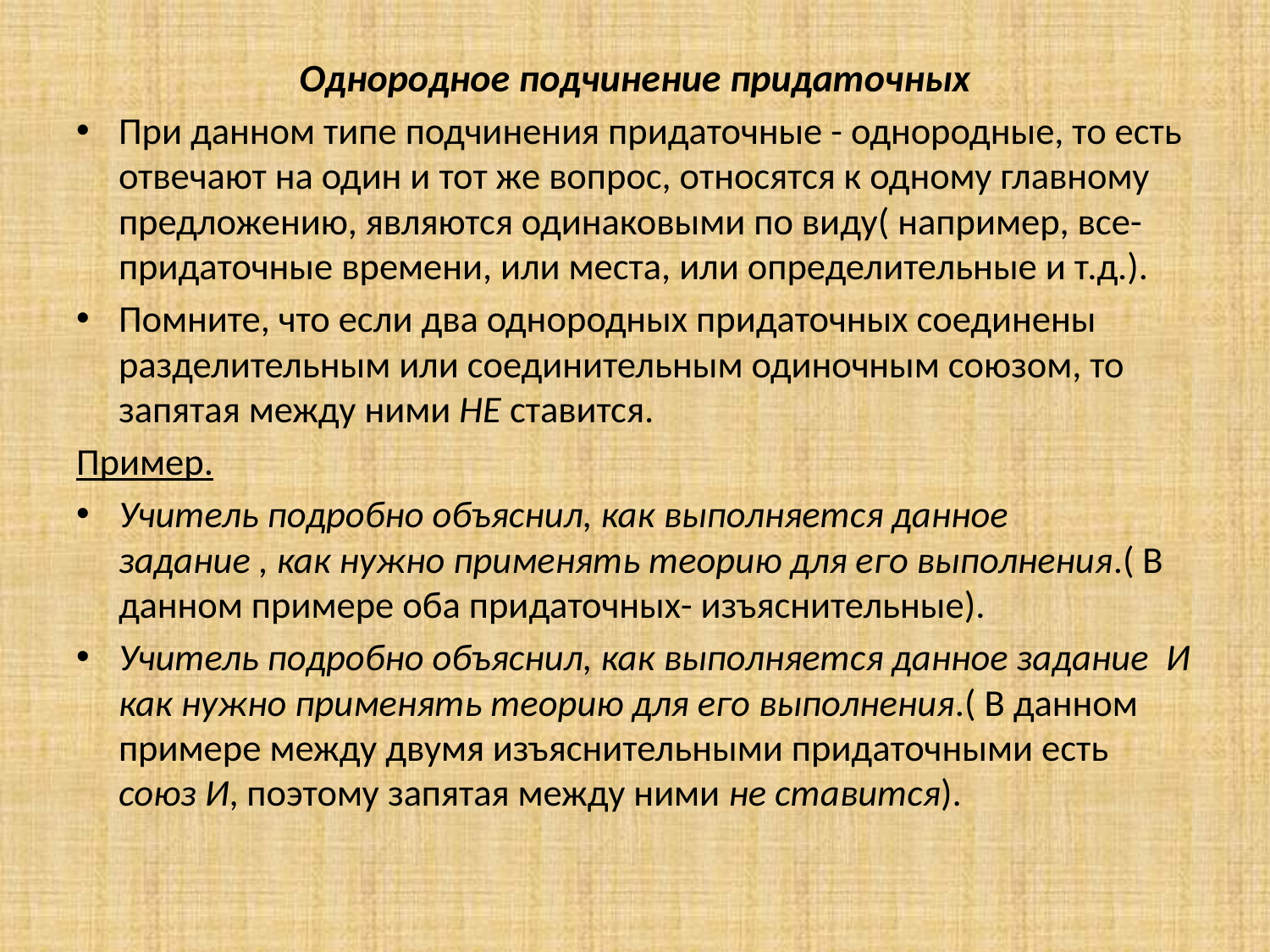

Однородное подчинение придаточных
При данном типе подчинения придаточные - однородные, то есть отвечают на один и тот же вопрос, относятся к одному главному предложению, являются одинаковыми по виду( например, все- придаточные времени, или места, или определительные и т.д.).
Помните, что если два однородных придаточных соединены разделительным или соединительным одиночным союзом, то запятая между ними НЕ ставится.
Пример.
Учитель подробно объяснил, как выполняется данное задание , как нужно применять теорию для его выполнения.( В данном примере оба придаточных- изъяснительные).
Учитель подробно объяснил, как выполняется данное задание  И как нужно применять теорию для его выполнения.( В данном примере между двумя изъяснительными придаточными есть союз И, поэтому запятая между ними не ставится).